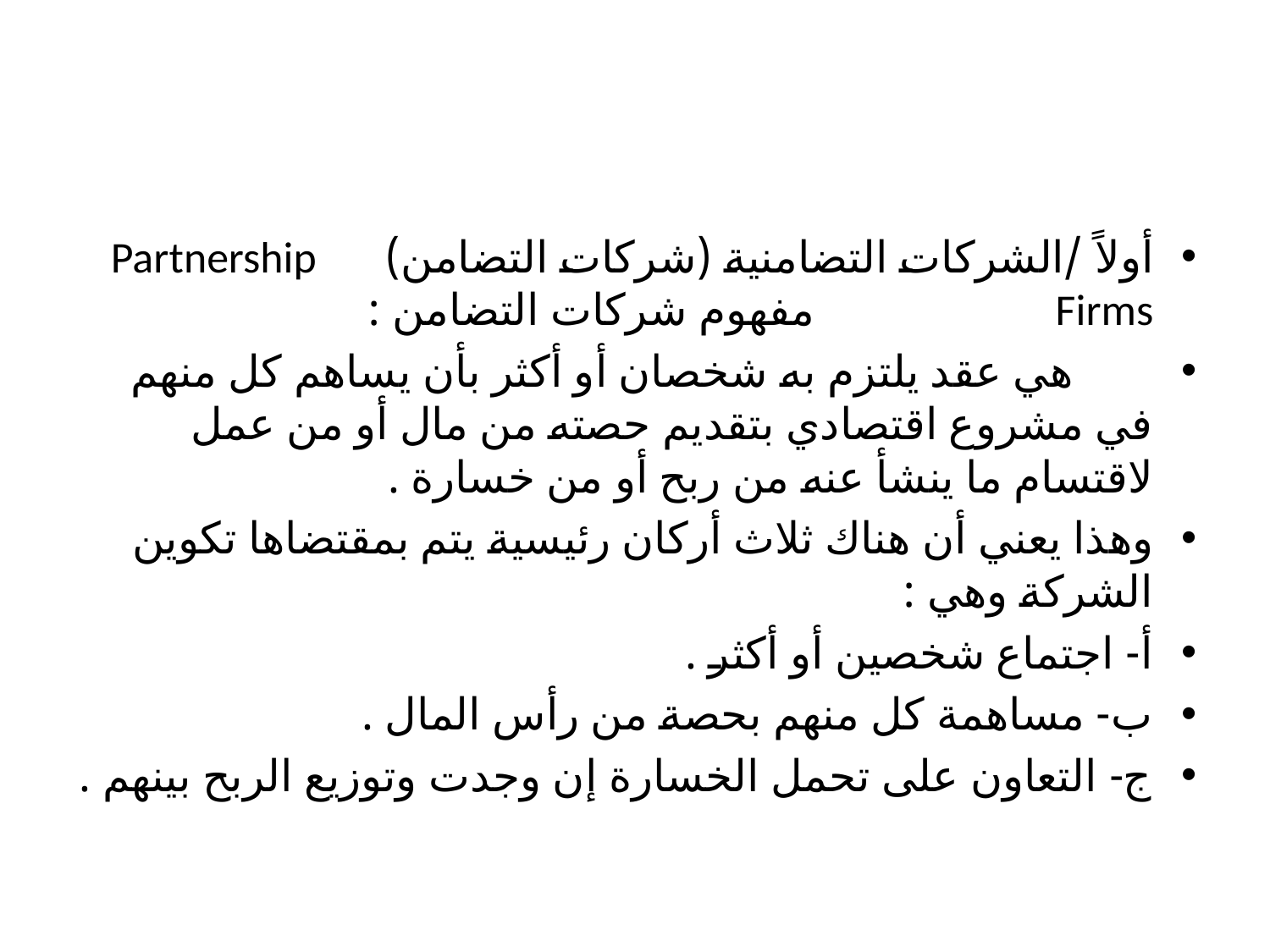

#
أولاً /الشركات التضامنية (شركات التضامن)      Partnership Firms                     مفهوم شركات التضامن :
       هي عقد يلتزم به شخصان أو أكثر بأن يساهم كل منهم في مشروع اقتصادي بتقديم حصته من مال أو من عمل لاقتسام ما ينشأ عنه من ربح أو من خسارة .
وهذا يعني أن هناك ثلاث أركان رئيسية يتم بمقتضاها تكوين الشركة وهي :
أ- اجتماع شخصين أو أكثر .
ب- مساهمة كل منهم بحصة من رأس المال .
ج- التعاون على تحمل الخسارة إن وجدت وتوزيع الربح بينهم .